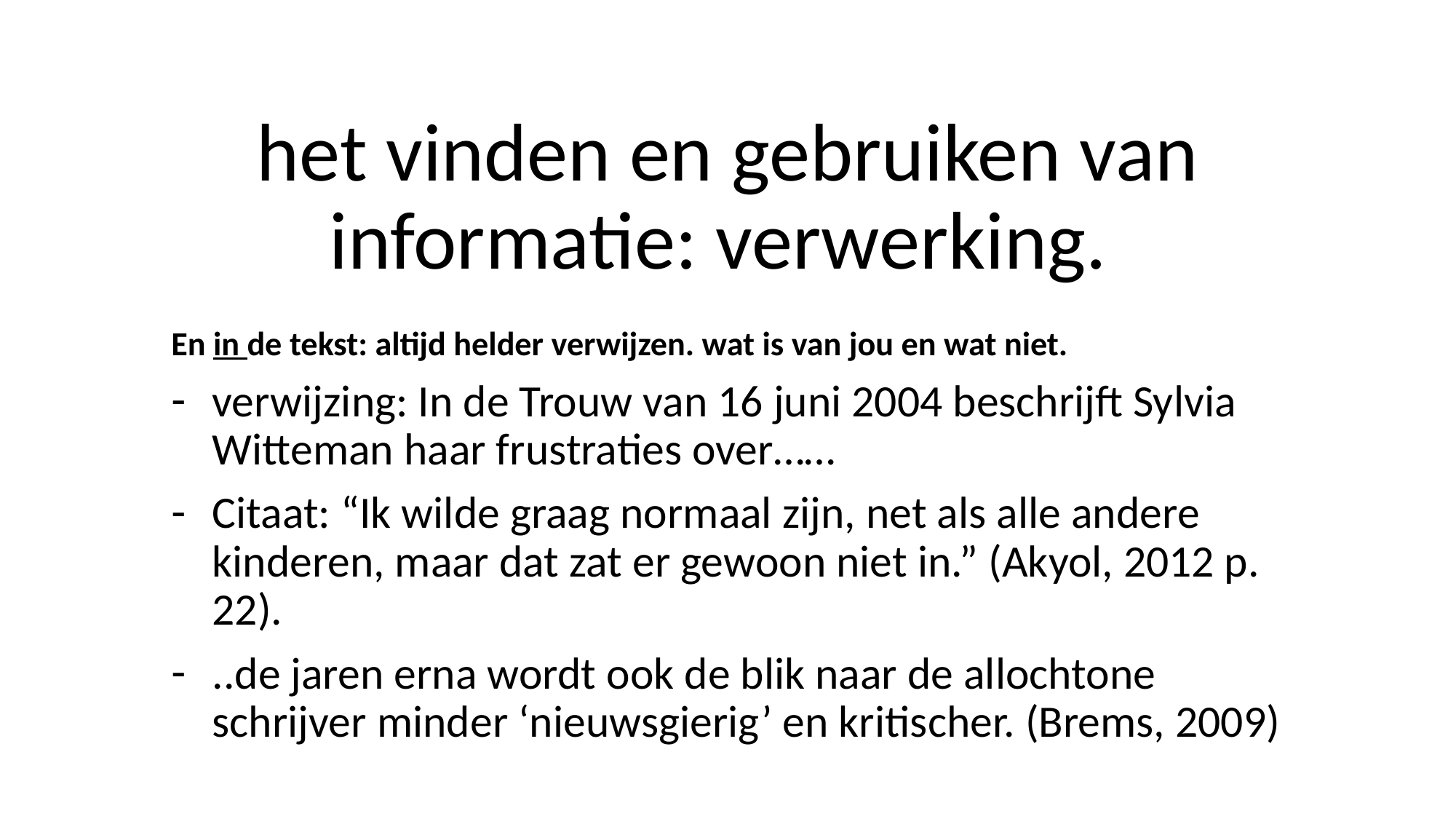

# het vinden en gebruiken van informatie: verwerking.
En in de tekst: altijd helder verwijzen. wat is van jou en wat niet.
verwijzing: In de Trouw van 16 juni 2004 beschrijft Sylvia Witteman haar frustraties over……
Citaat: “Ik wilde graag normaal zijn, net als alle andere kinderen, maar dat zat er gewoon niet in.” (Akyol, 2012 p. 22).
..de jaren erna wordt ook de blik naar de allochtone schrijver minder ‘nieuwsgierig’ en kritischer. (Brems, 2009)